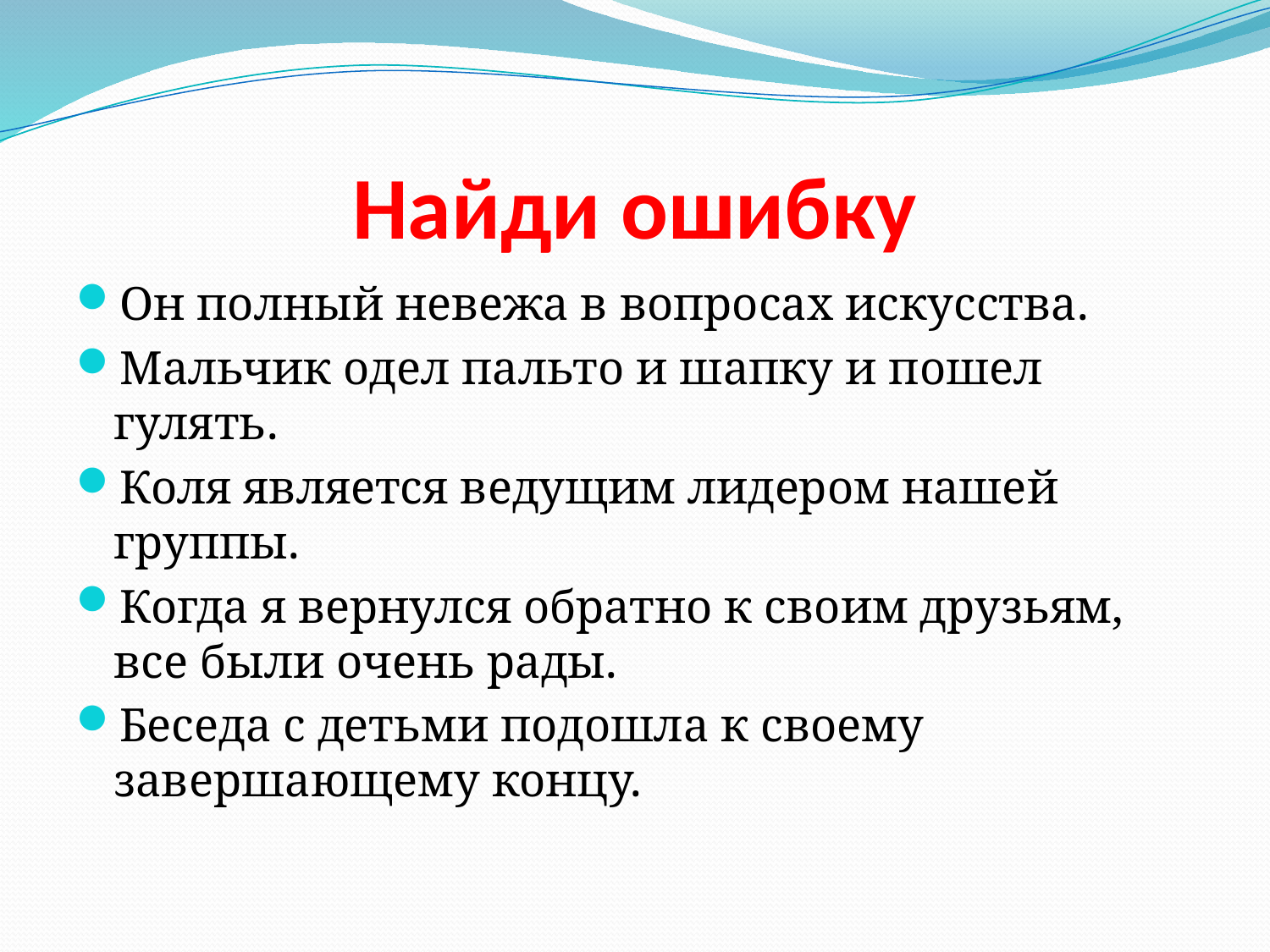

# Найди ошибку
Он полный невежа в вопросах искусства.
Мальчик одел пальто и шапку и пошел гулять.
Коля является ведущим лидером нашей группы.
Когда я вернулся обратно к своим друзьям, все были очень рады.
Беседа с детьми подошла к своему завершающему концу.